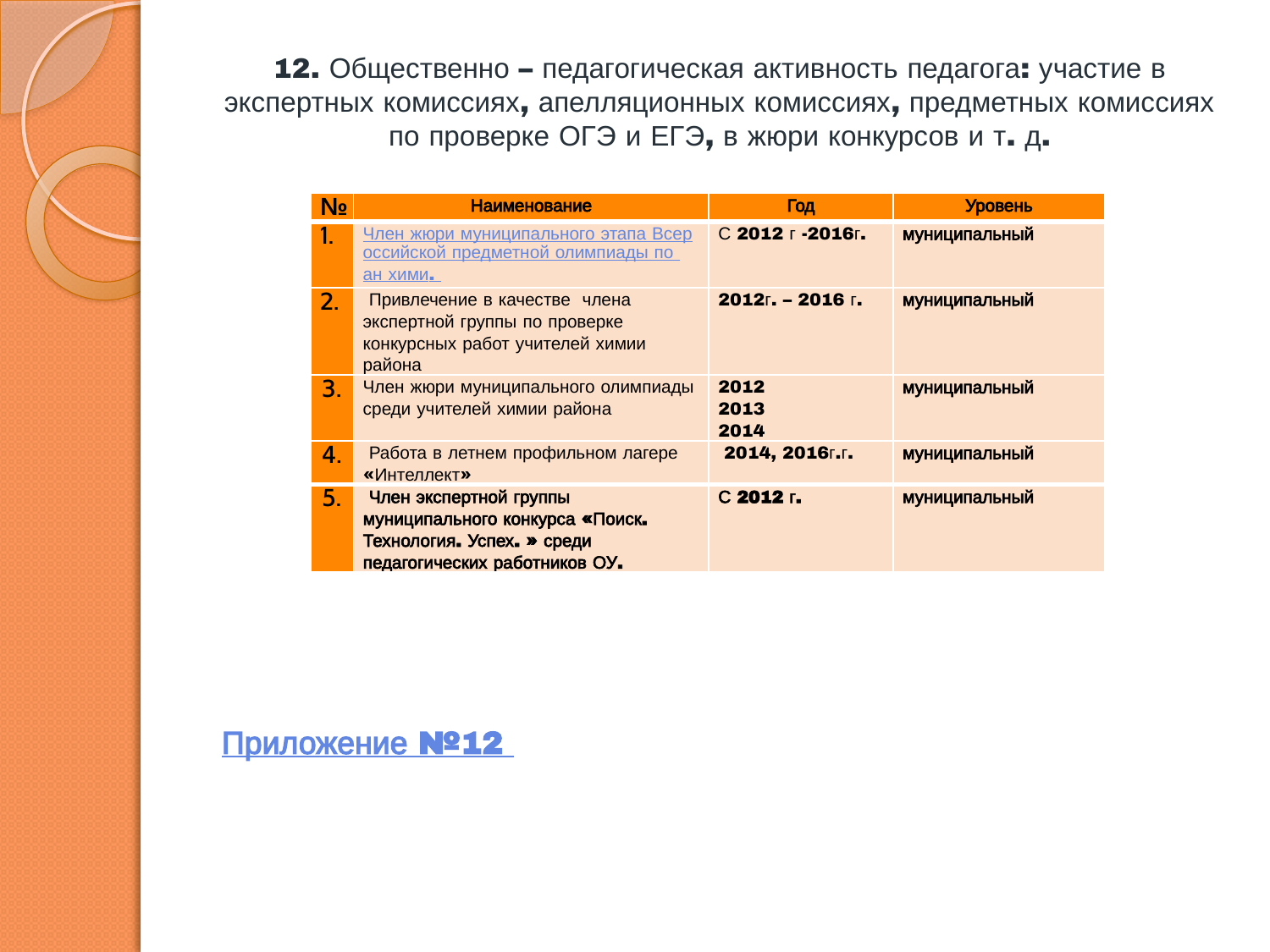

# 12. Общественно – педагогическая активность педагога: участие в экспертных комиссиях, апелляционных комиссиях, предметных комиссиях по проверке ОГЭ и ЕГЭ, в жюри конкурсов и т. д.
| № | Наименование | Год | Уровень |
| --- | --- | --- | --- |
| 1. | Член жюри муниципального этапа Всероссийской предметной олимпиады по ан хими. | С 2012 г -2016г. | муниципальный |
| 2. | Привлечение в качестве члена экспертной группы по проверке конкурсных работ учителей химии района | 2012г. – 2016 г. | муниципальный |
| 3. | Член жюри муниципального олимпиады среди учителей химии района | 2012 2013 2014 | муниципальный |
| 4. | Работа в летнем профильном лагере «Интеллект» | 2014, 2016г.г. | муниципальный |
| 5. | Член экспертной группы муниципального конкурса «Поиск. Технология. Успех. » среди педагогических работников ОУ. | С 2012 г. | муниципальный |

Приложение №12